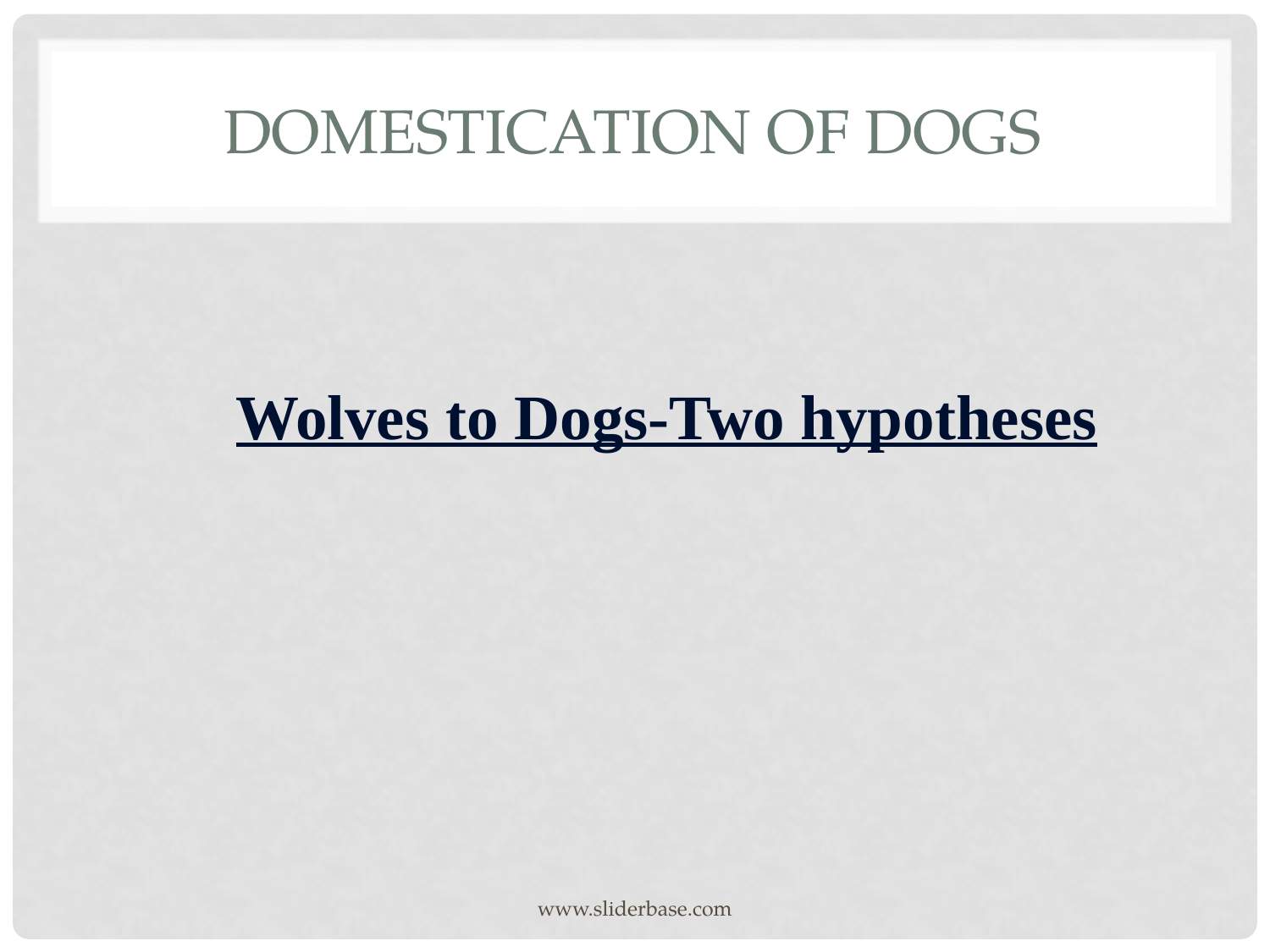

# Domestication of Dogs
Wolves to Dogs-Two hypotheses

www.sliderbase.com